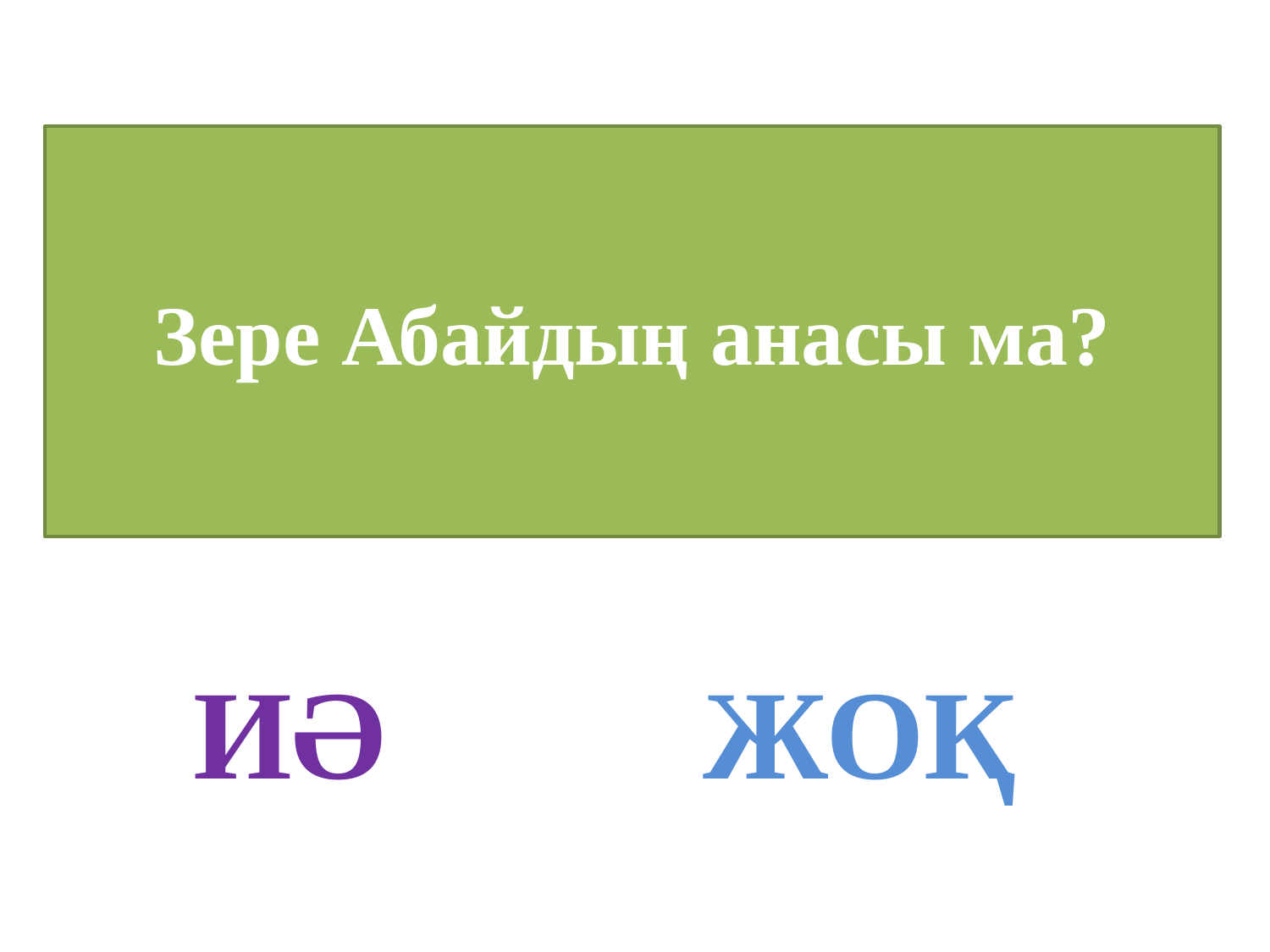

# Зере Абайдың анасы ма?
ИӘ          ЖОҚ